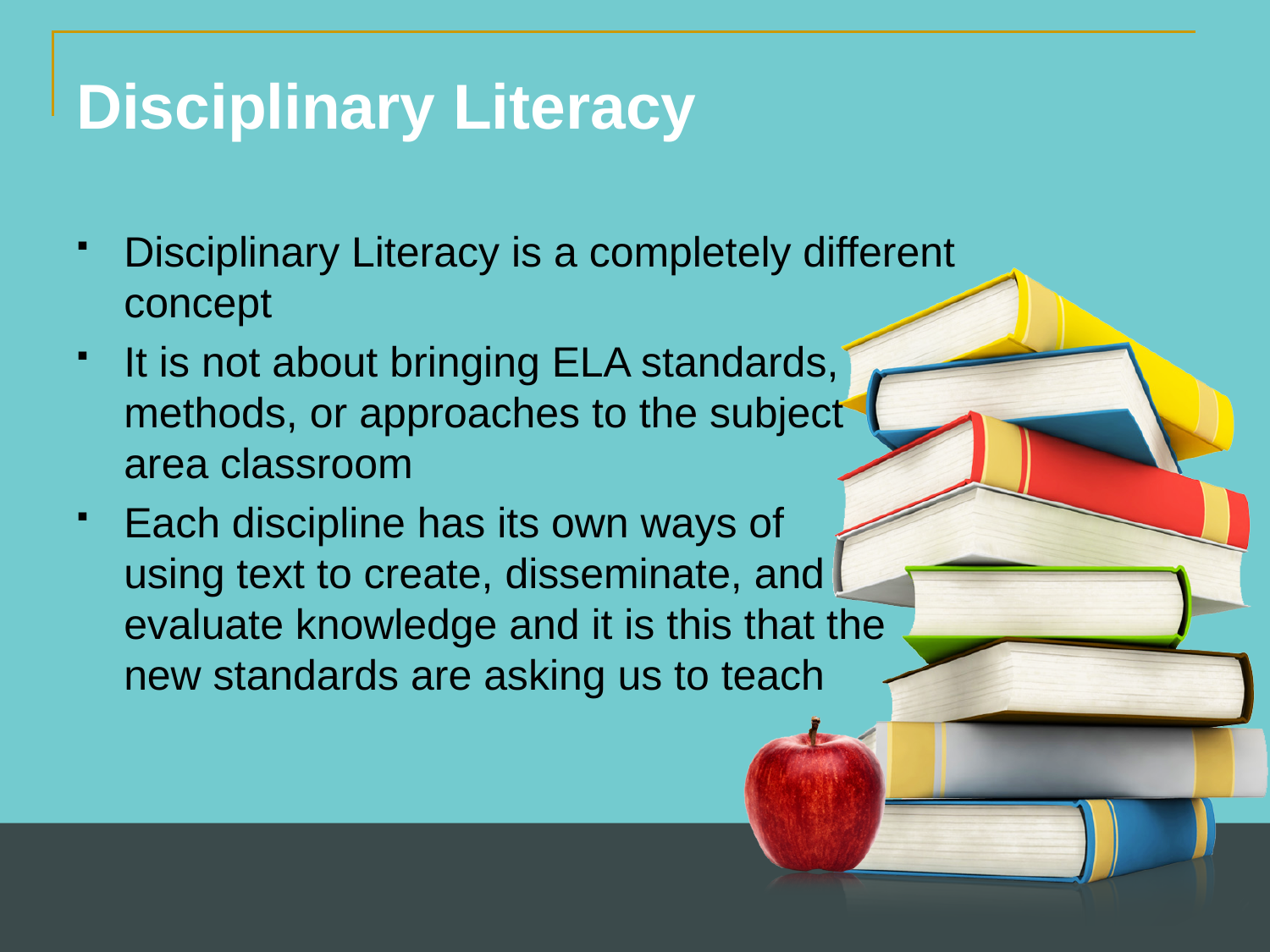

Disciplinary Literacy

Disciplinary Literacy is a completely different concept
It is not about bringing ELA standards,           methods, or approaches to the subject              area classroom
Each discipline has its own ways of                    using text to create, disseminate, and                  evaluate knowledge and it is this that the             new standards are asking us to teach